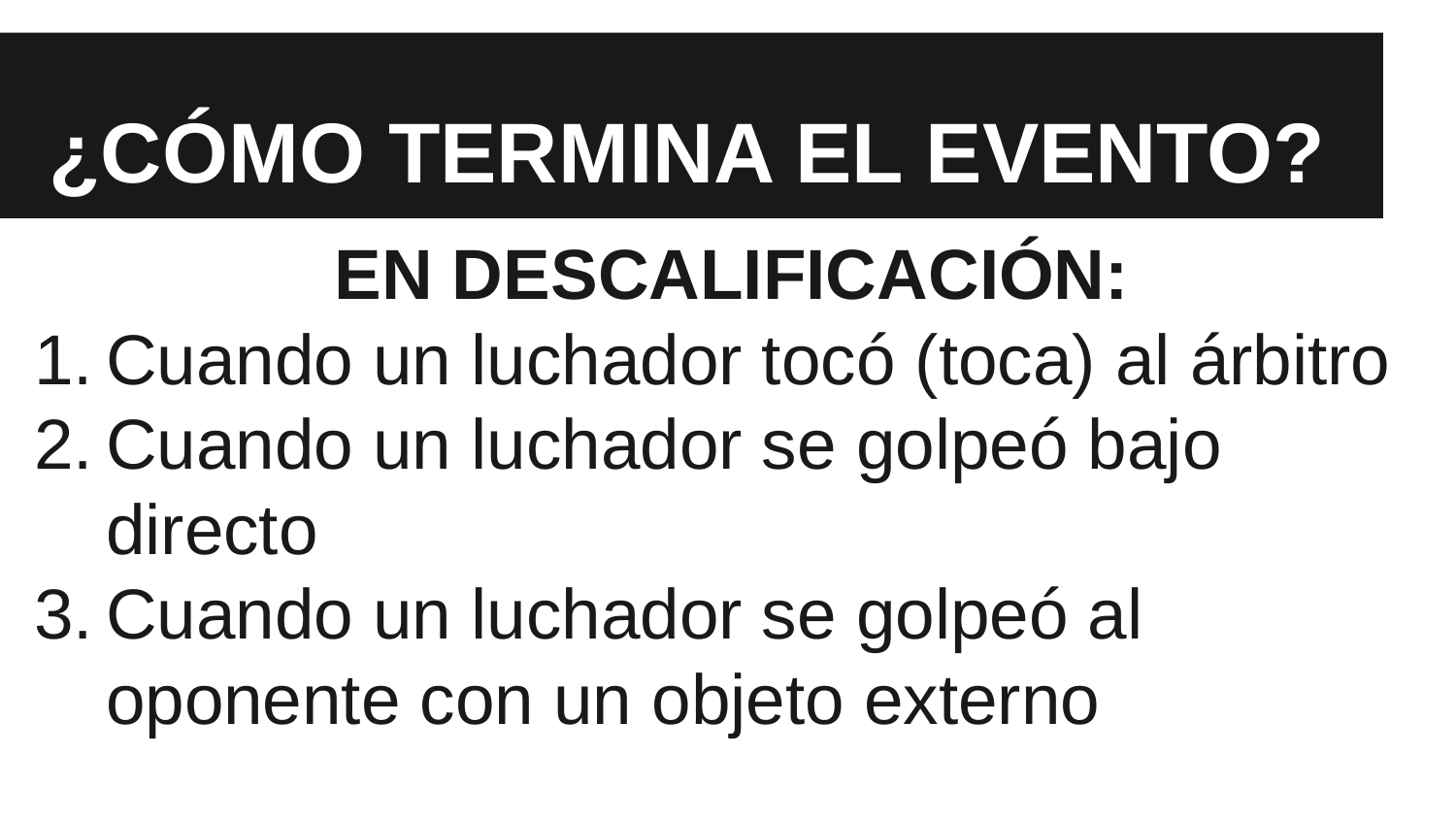

# ¿CÓMO TERMINA EL EVENTO?
EN DESCALIFICACIÓN:
Cuando un luchador tocó (toca) al árbitro
Cuando un luchador se golpeó bajo directo
Cuando un luchador se golpeó al oponente con un objeto externo